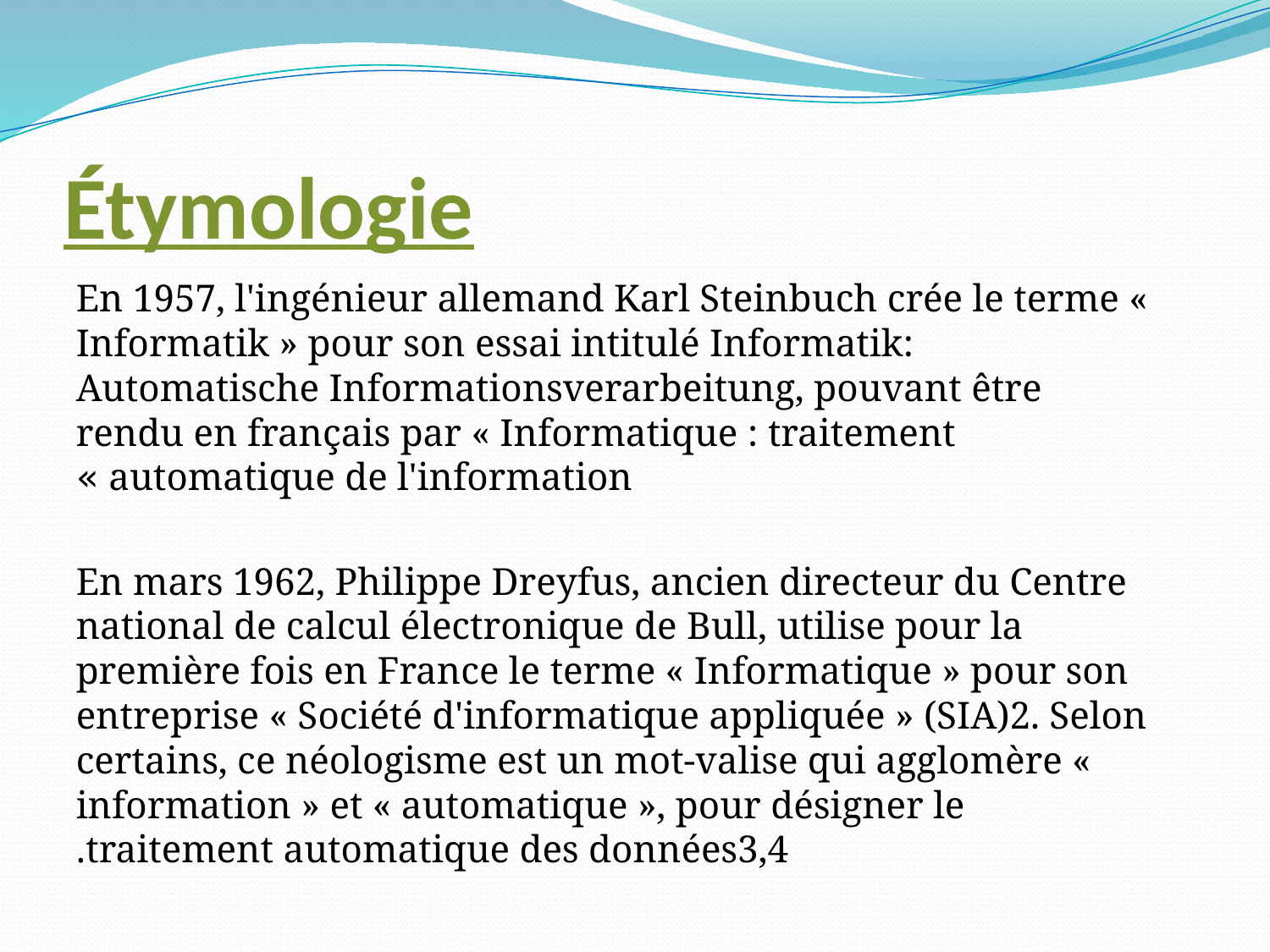

# Étymologie
En 1957, l'ingénieur allemand Karl Steinbuch crée le terme « Informatik » pour son essai intitulé Informatik: Automatische Informationsverarbeitung, pouvant être rendu en français par « Informatique : traitement automatique de l'information »

En mars 1962, Philippe Dreyfus, ancien directeur du Centre national de calcul électronique de Bull, utilise pour la première fois en France le terme « Informatique » pour son entreprise « Société d'informatique appliquée » (SIA)2. Selon certains, ce néologisme est un mot-valise qui agglomère « information » et « automatique », pour désigner le traitement automatique des données3,4.